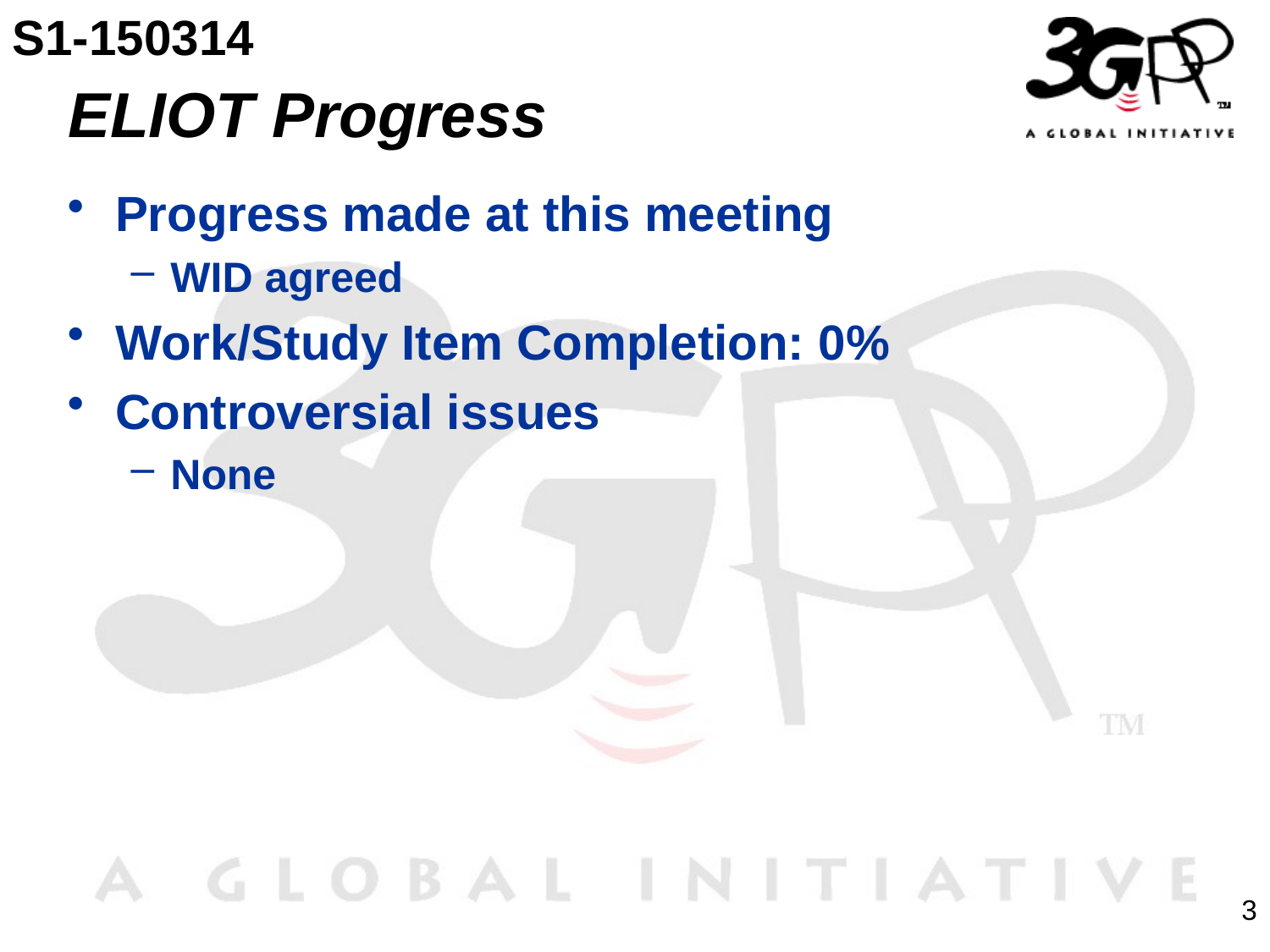

S1-150314
# ELIOT Progress
Progress made at this meeting
WID agreed
Work/Study Item Completion: 0%
Controversial issues
None
3